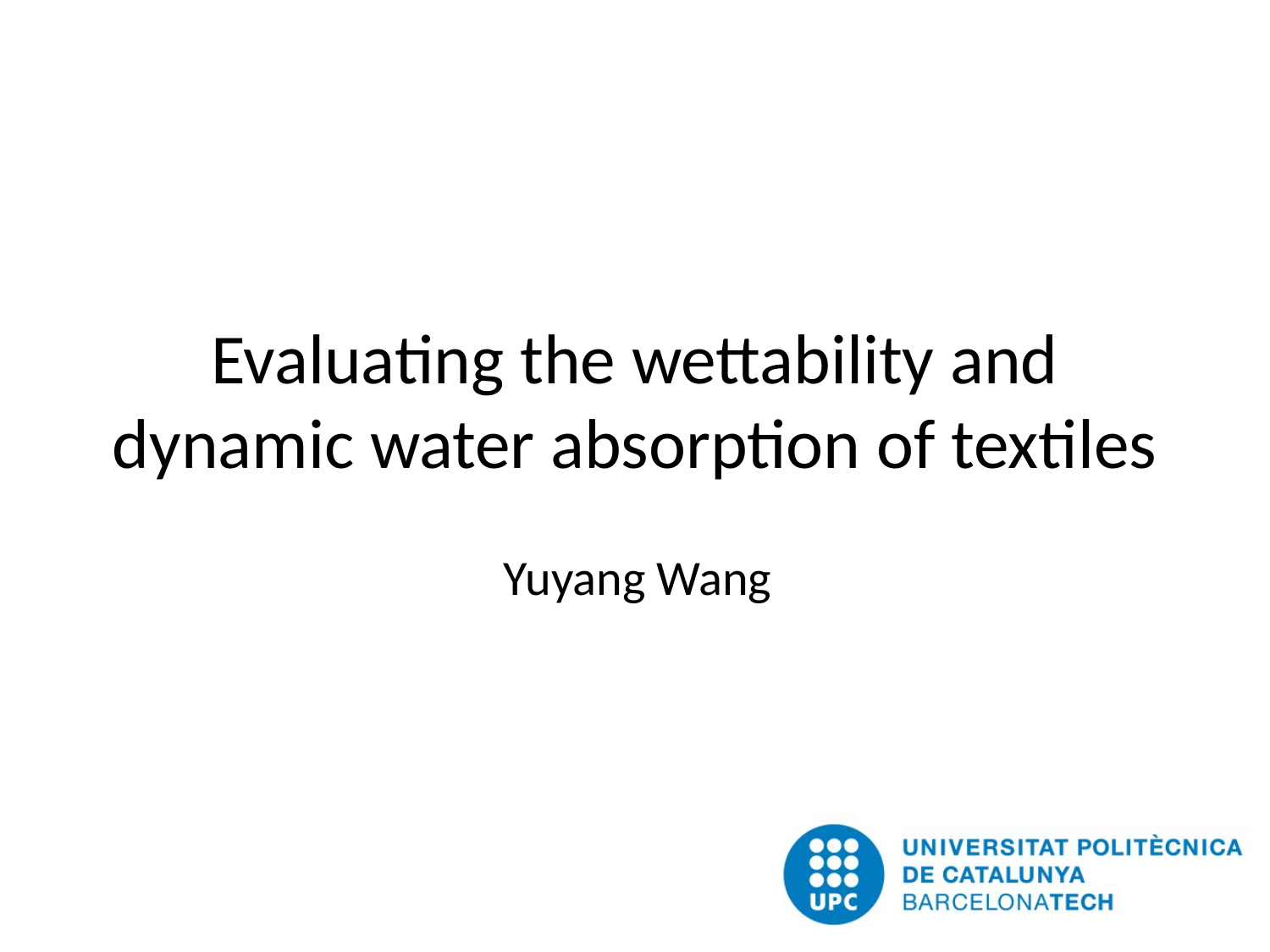

# Evaluating the wettability and dynamic water absorption of textiles
Yuyang Wang